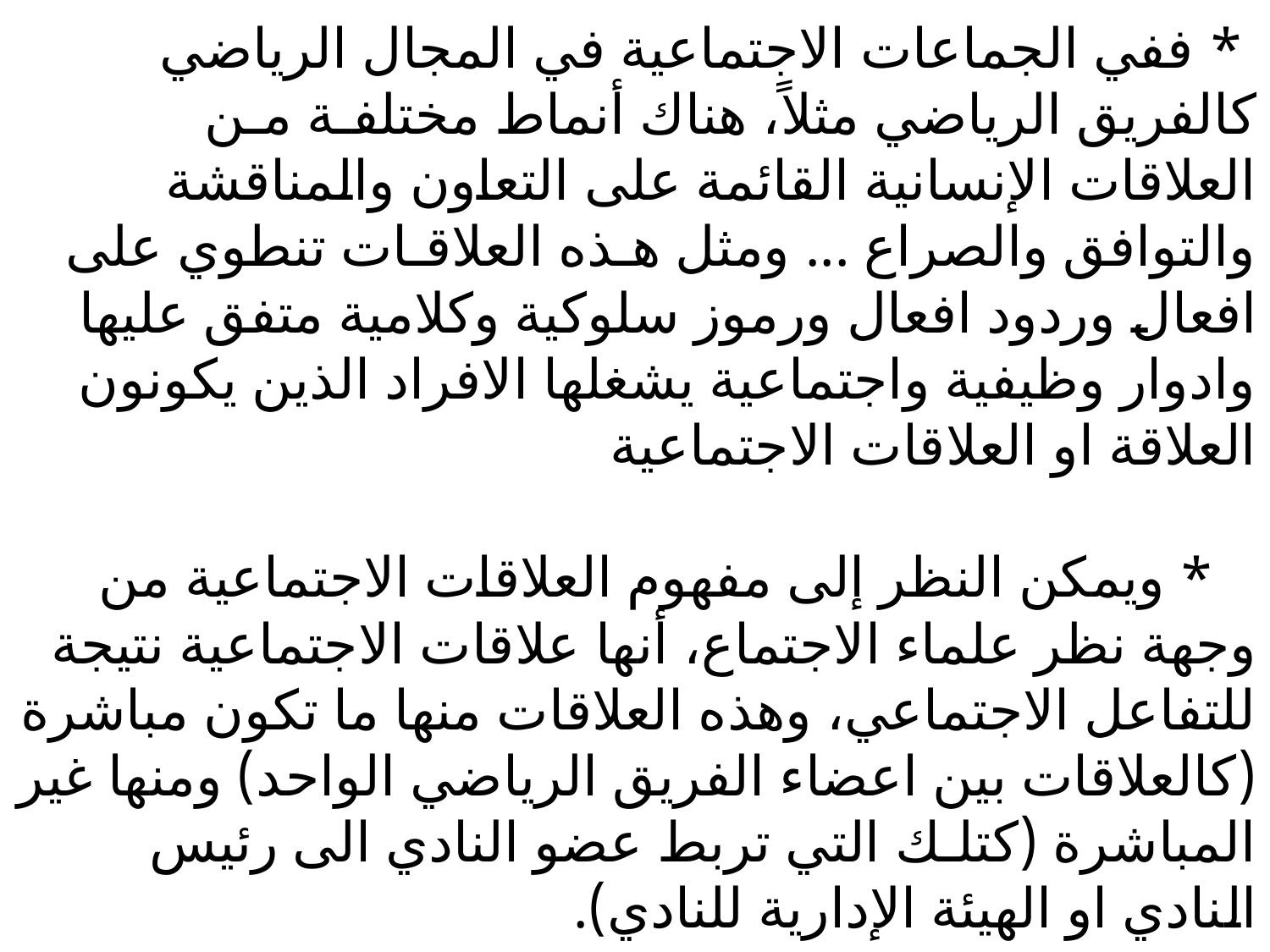

# * ففي الجماعات الاجتماعية في المجال الرياضي كالفريق الرياضي مثلاً، هناك أنماط مختلفـة مـن العلاقات الإنسانية القائمة على التعاون والمناقشة والتوافق والصراع ... ومثل هـذه العلاقـات تنطوي على افعال وردود افعال ورموز سلوكية وكلامية متفق عليها وادوار وظيفية واجتماعية يشغلها الافراد الذين يكونون العلاقة او العلاقات الاجتماعية * ويمكن النظر إلى مفهوم العلاقات الاجتماعية من وجهة نظر علماء الاجتماع، أنها علاقات الاجتماعية نتيجة للتفاعل الاجتماعي، وهذه العلاقات منها ما تكون مباشرة (كالعلاقات بين اعضاء الفريق الرياضي الواحد) ومنها غير المباشرة (كتلـك التي تربط عضو النادي الى رئيس النادي او الهيئة الإدارية للنادي).